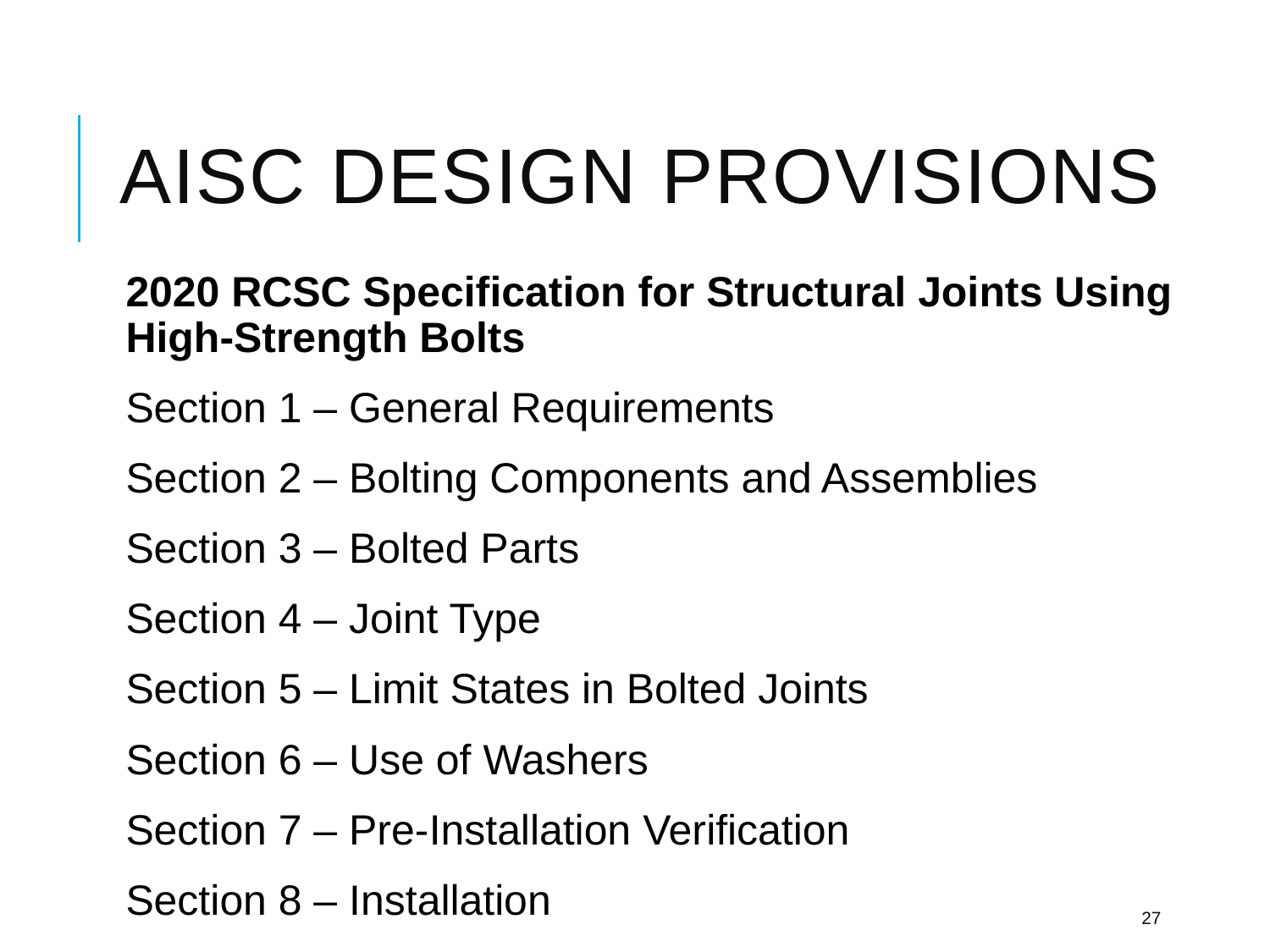

# AISC Design Provisions
2020 RCSC Specification for Structural Joints Using High-Strength Bolts
Section 1 – General Requirements
Section 2 – Bolting Components and Assemblies
Section 3 – Bolted Parts
Section 4 – Joint Type
Section 5 – Limit States in Bolted Joints
Section 6 – Use of Washers
Section 7 – Pre-Installation Verification
Section 8 – Installation
27